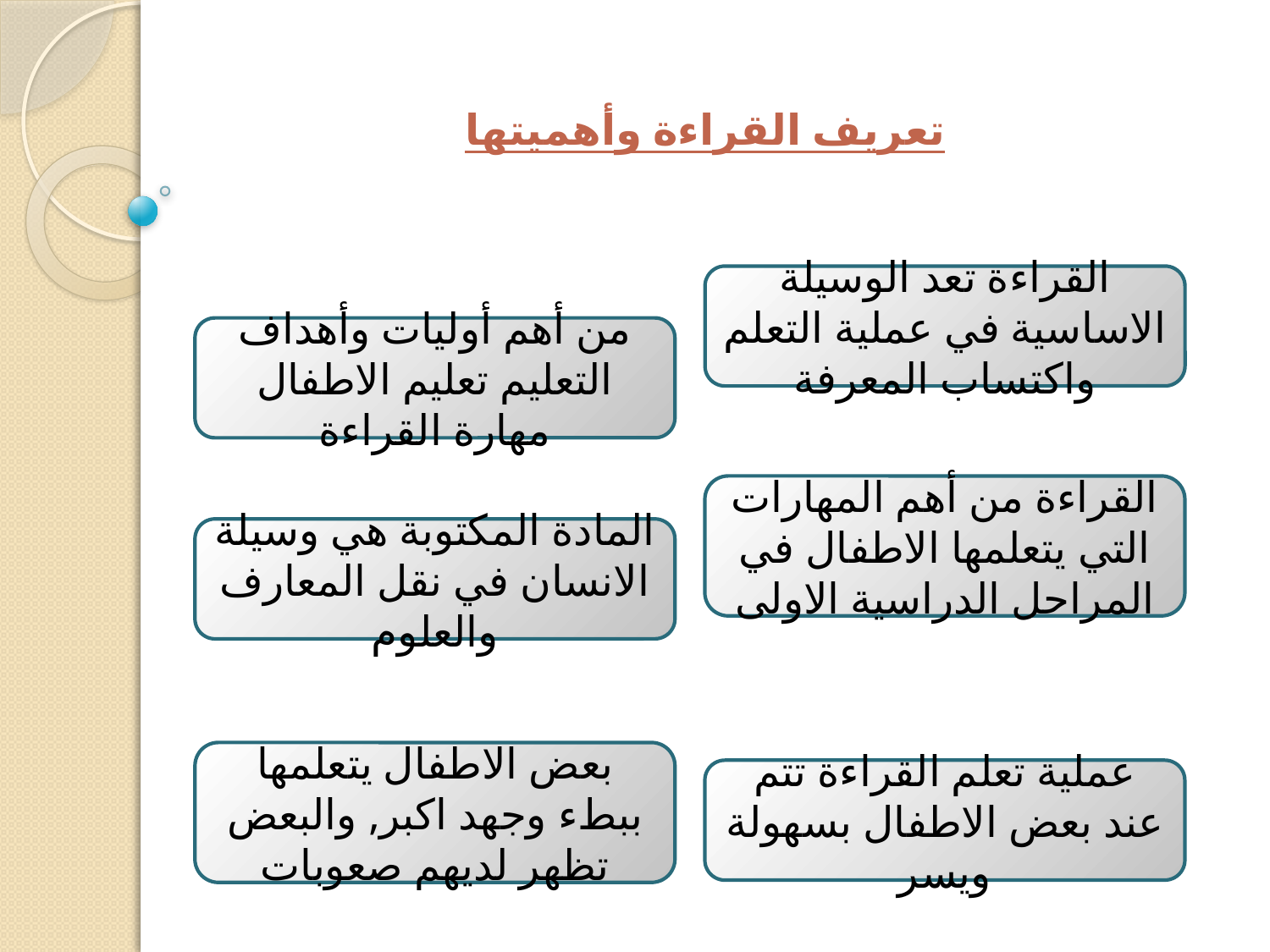

تعريف القراءة وأهميتها
القراءة تعد الوسيلة الاساسية في عملية التعلم واكتساب المعرفة
من أهم أوليات وأهداف التعليم تعليم الاطفال مهارة القراءة
القراءة من أهم المهارات التي يتعلمها الاطفال في المراحل الدراسية الاولى
المادة المكتوبة هي وسيلة الانسان في نقل المعارف والعلوم
بعض الاطفال يتعلمها ببطء وجهد اكبر, والبعض تظهر لديهم صعوبات
عملية تعلم القراءة تتم عند بعض الاطفال بسهولة ويسر